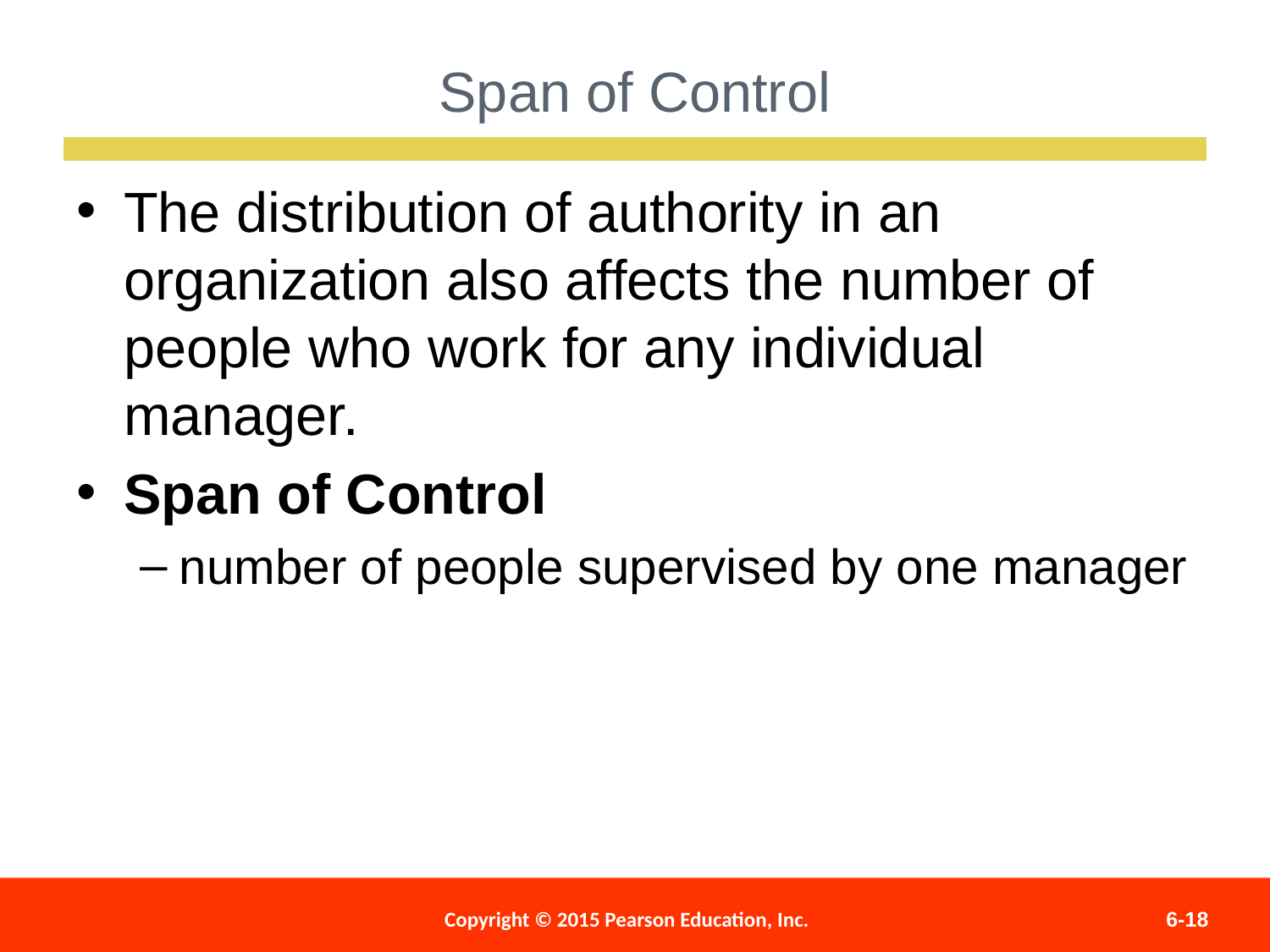

Span of Control
The distribution of authority in an organization also affects the number of people who work for any individual manager.
Span of Control
number of people supervised by one manager